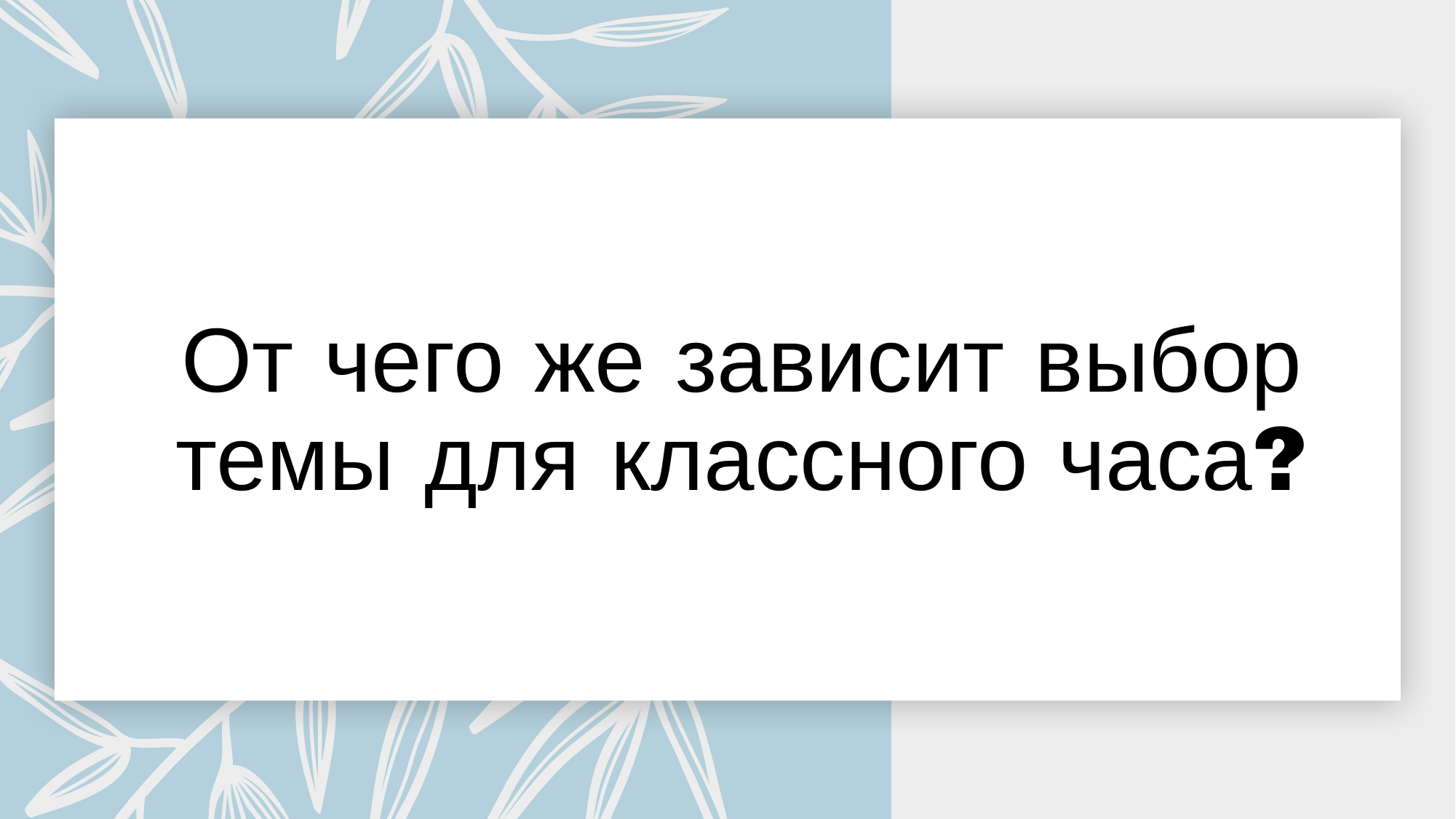

# От чего же зависит выбор темы для классного часа?